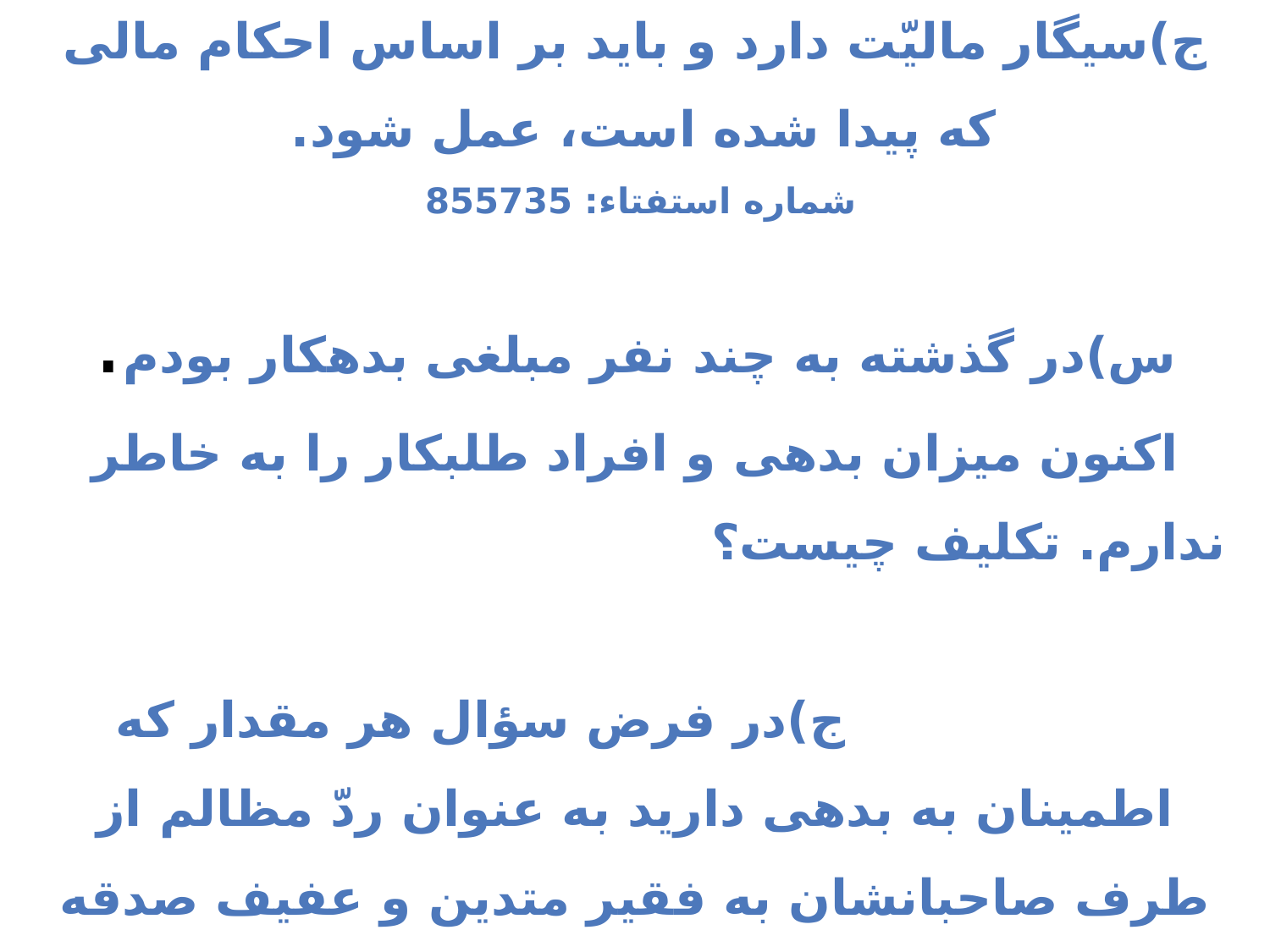

# س)آیا سیگار مالیّت دارد؟ آیا سیگار پیدا شده، باید صدقه بدهند؟ ج)سیگار مالیّت دارد و باید بر اساس احکام مالی که پیدا شده است، عمل شود. شماره استفتاء: 855735  س)در گذشته به چند نفر مبلغی بدهکار بودم. اکنون میزان بدهی و افراد طلبکار را به خاطر ندارم. تکلیف چیست؟                                                                                                                                ج)در فرض سؤال هر مقدار که اطمینان به بدهی دارید به عنوان ردّ مظالم از طرف صاحبانشان به فقیر متدین و عفیف صدقه دهید. شماره استفتاء: 853266اجوبه 1020 و استفتاءات (امام خمينى)، ج‌3، ص: 576 سوال 21 و 23